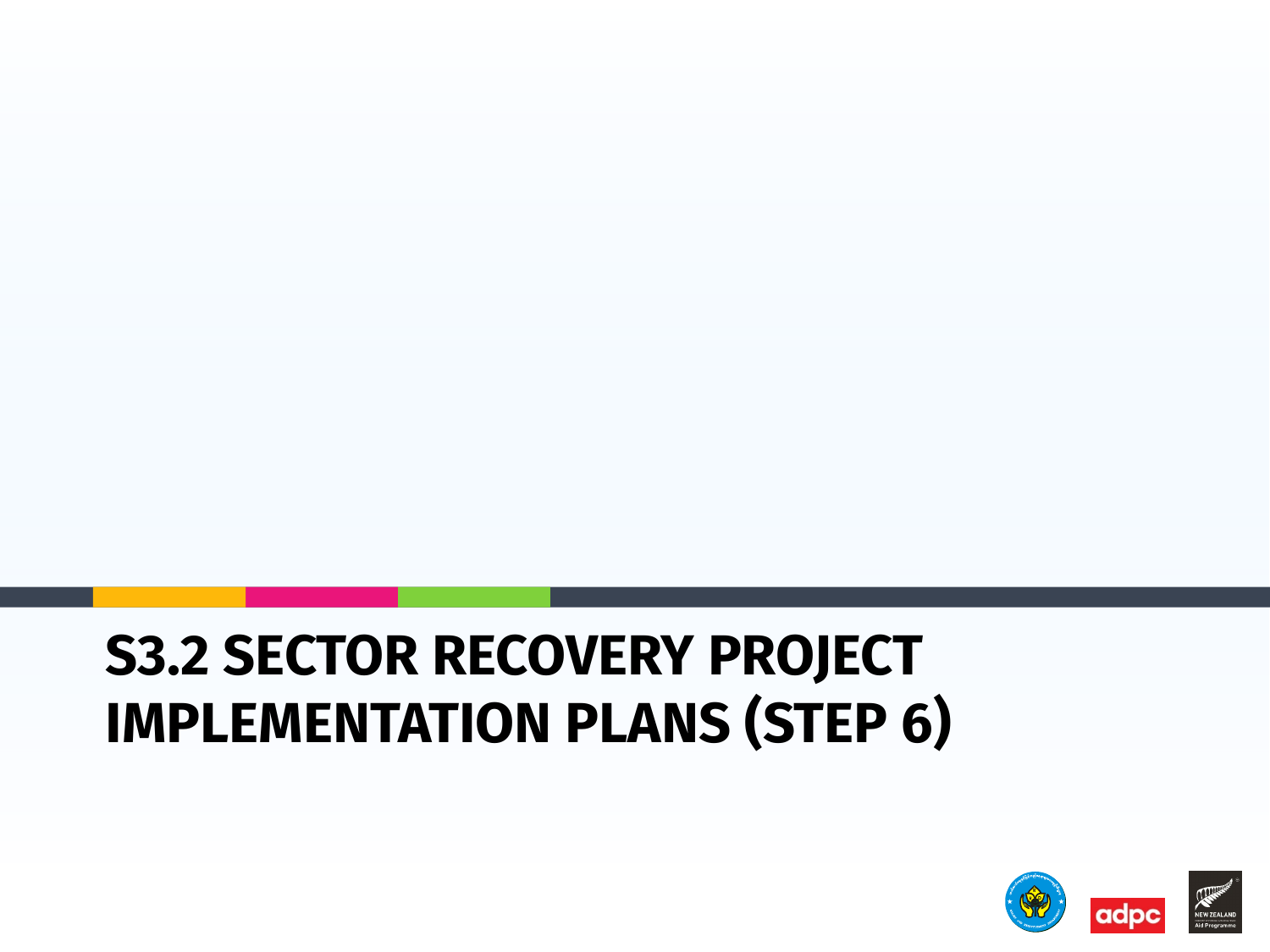

# S3.2 Sector Recovery Project Implementation Plans (Step 6)